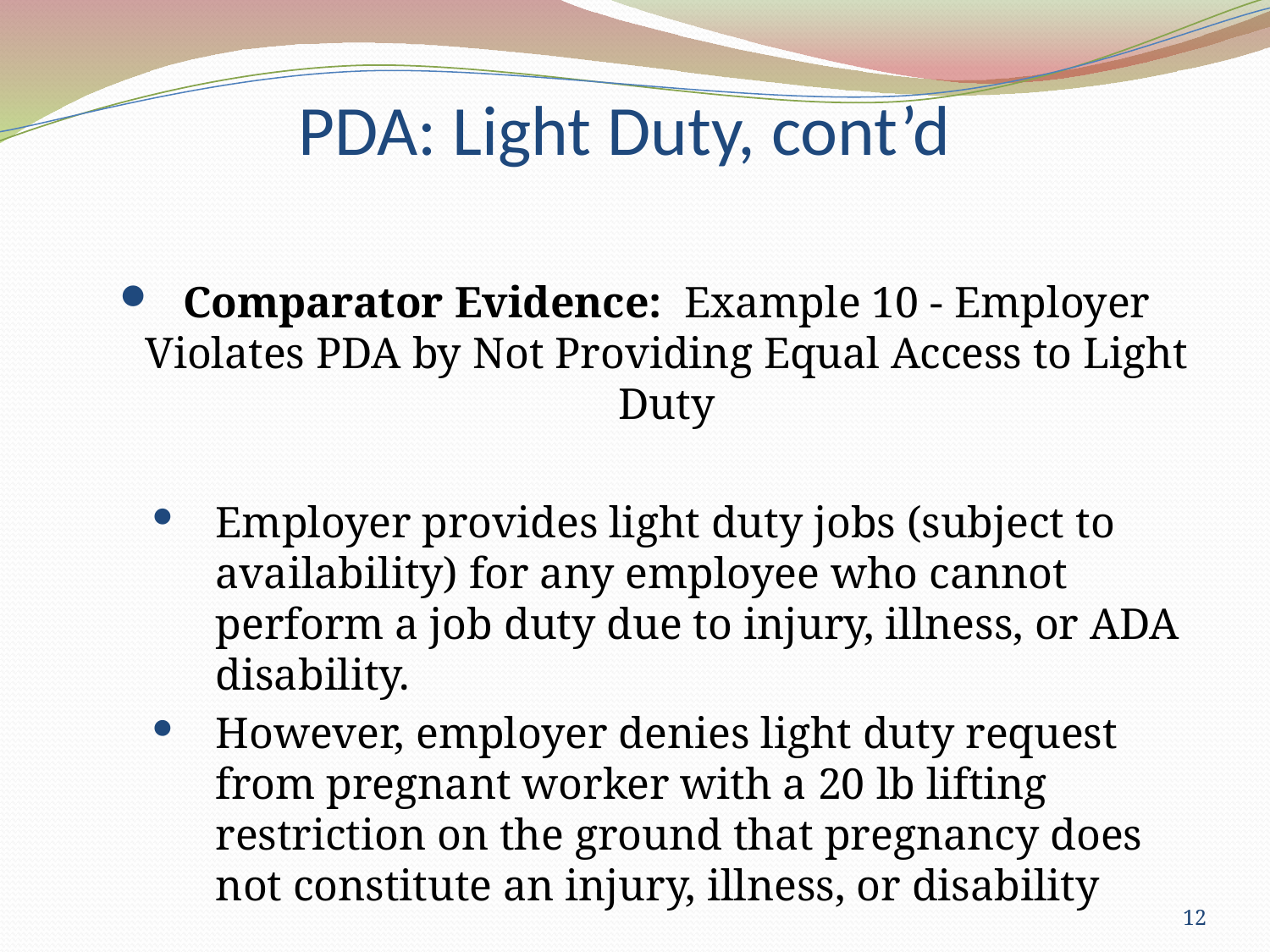

# PDA: Light Duty, cont’d
Comparator Evidence:  Example 10 - Employer Violates PDA by Not Providing Equal Access to Light Duty

Employer provides light duty jobs (subject to availability) for any employee who cannot perform a job duty due to injury, illness, or ADA disability.
However, employer denies light duty request from pregnant worker with a 20 lb lifting restriction on the ground that pregnancy does not constitute an injury, illness, or disability
12